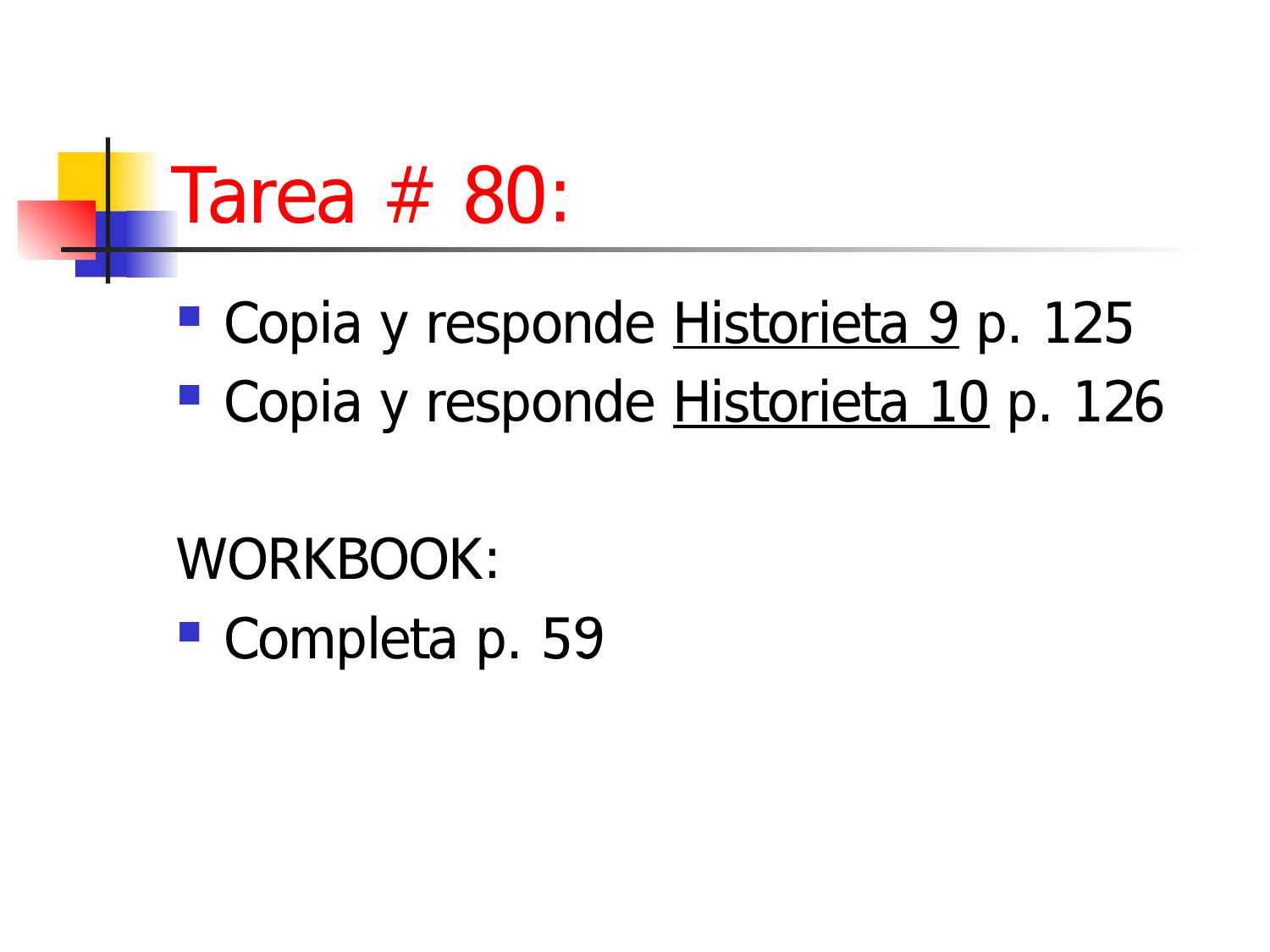

Tarea # 80:
Copia y responde Historieta 9 p. 125
Copia y responde Historieta 10 p. 126

WORKBOOK:
Completa p. 59